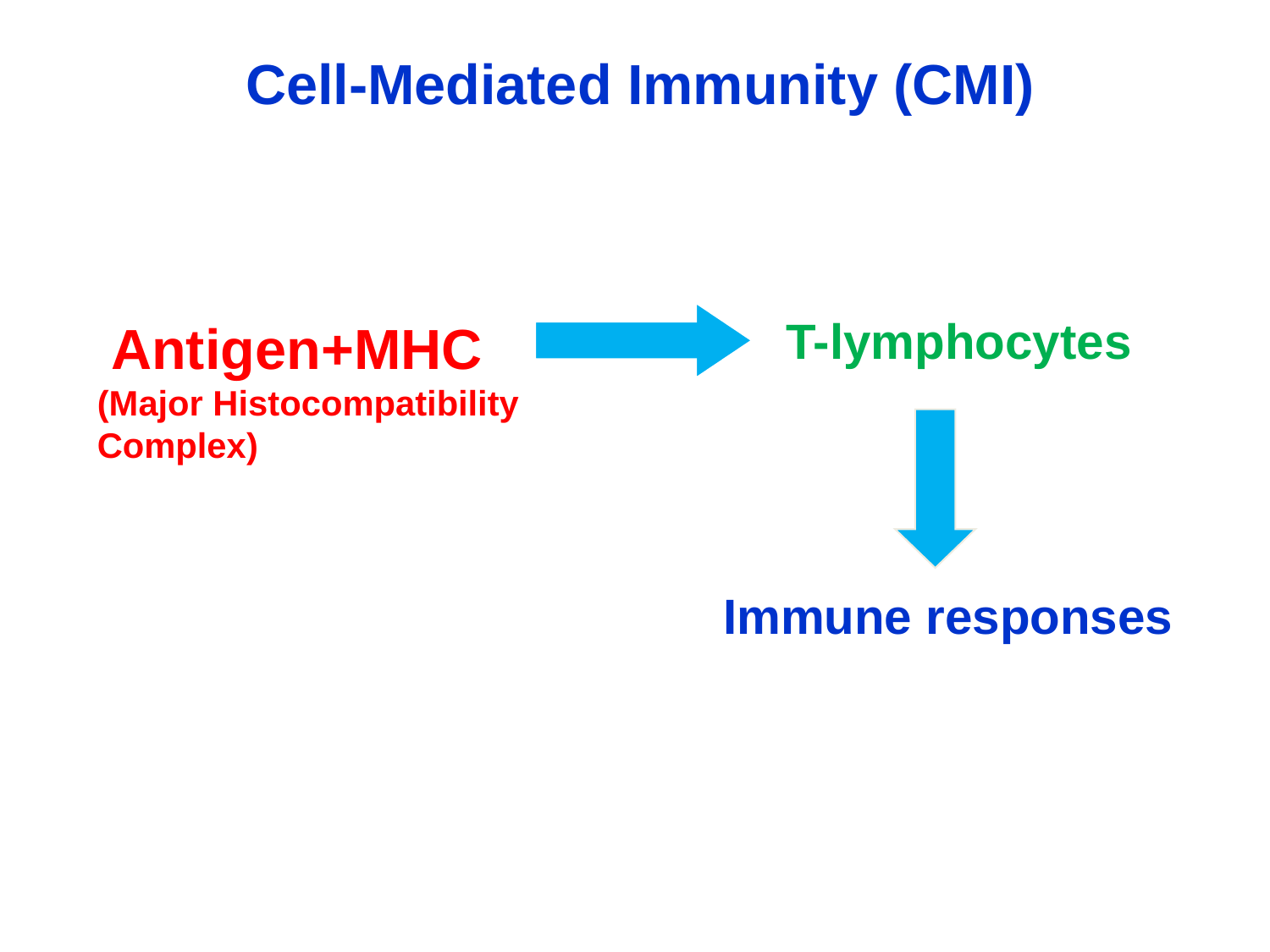

Cell-Mediated Immunity (CMI)

T-lymphocytes
 Antigen+MHC
(Major Histocompatibility
Complex)

    Immune responses